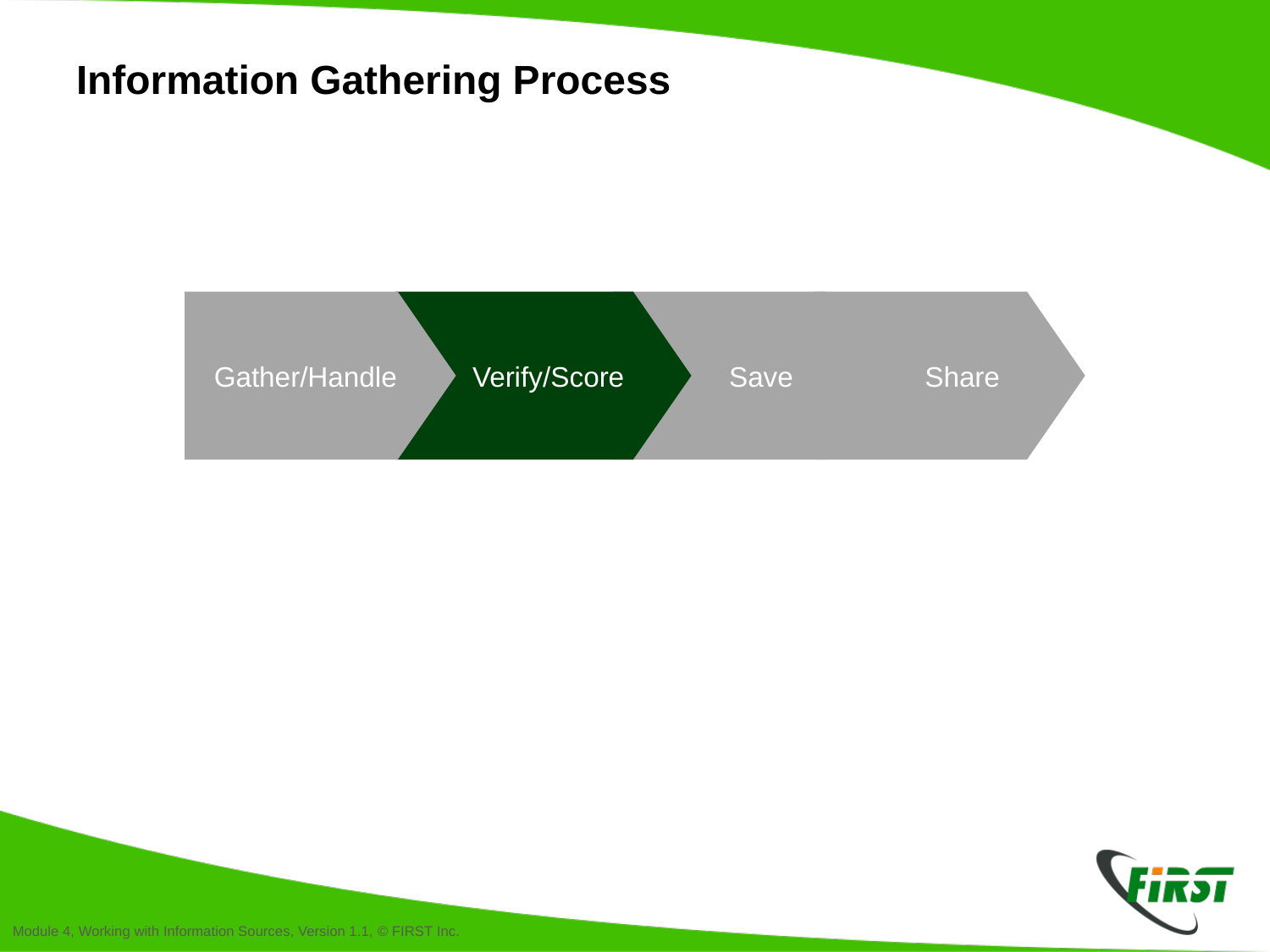

# Information Gathering Process
Gather/Handle
     Verify/Score
       Save
       Share